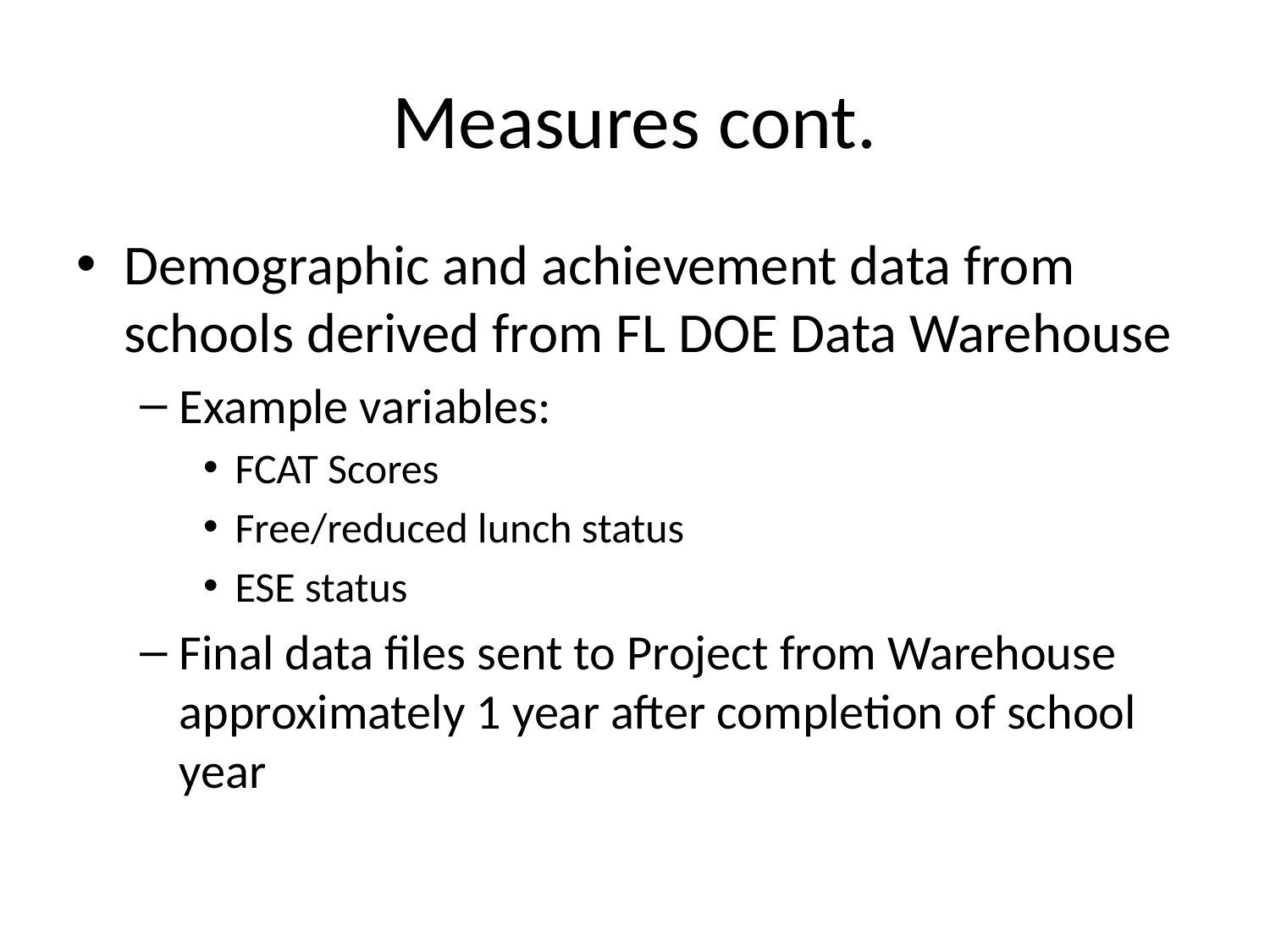

# Measures cont.
Demographic and achievement data from schools derived from FL DOE Data Warehouse
Example variables:
FCAT Scores
Free/reduced lunch status
ESE status
Final data files sent to Project from Warehouse approximately 1 year after completion of school year